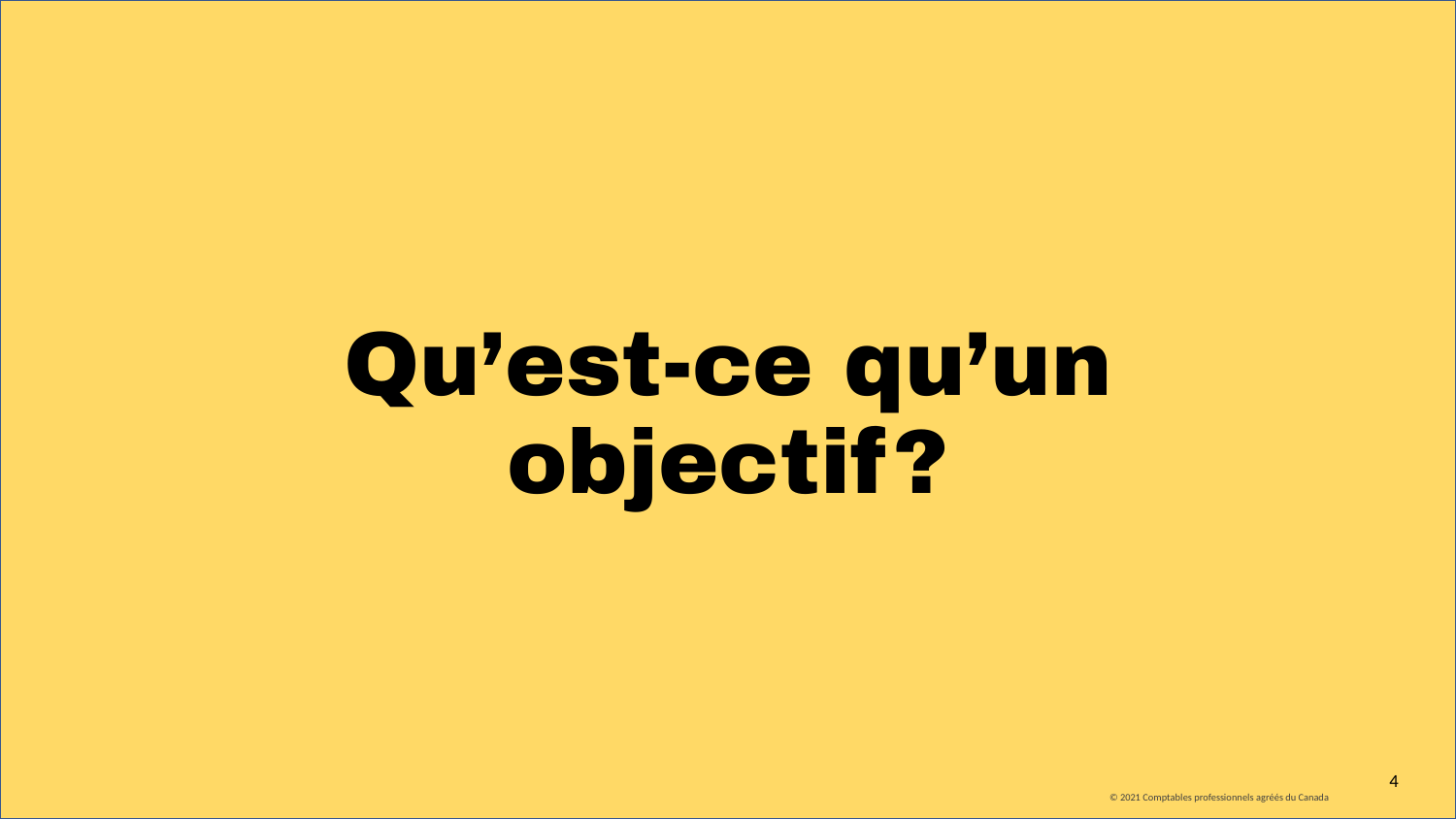

# Qu’est-ce qu’un objectif?
4
© 2021 Comptables professionnels agréés du Canada